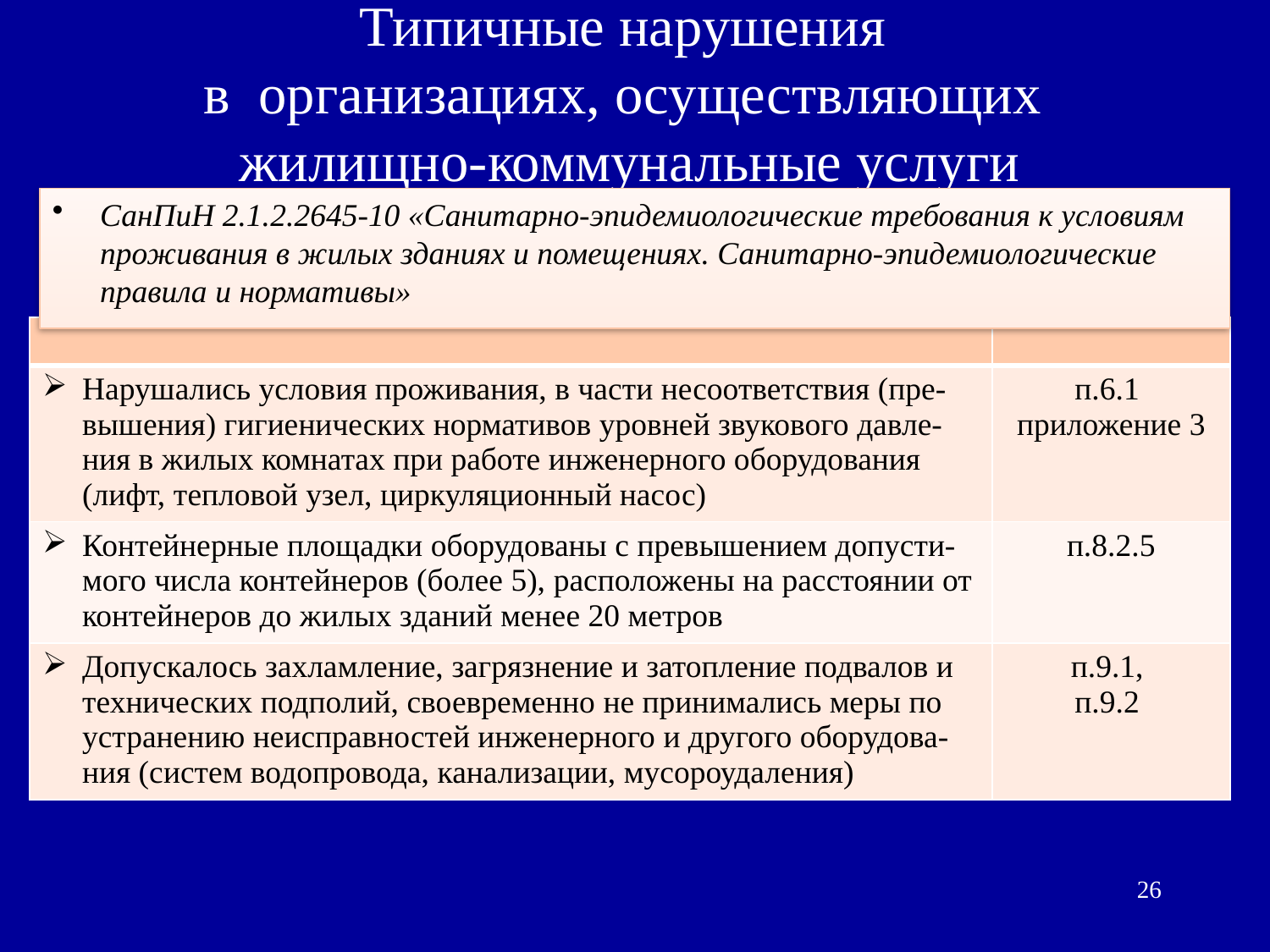

# Типичные нарушения в  организациях, осуществляющих жилищно-коммунальные услуги
СанПиН 2.1.2.2645-10 «Санитарно-эпидемиологические требования к условиям проживания в жилых зданиях и помещениях. Санитарно-эпидемиологические правила и нормативы»
|  |  |
| --- | --- |
| Нарушались условия проживания, в части несоответствия (пре-вышения) гигиенических нормативов уровней звукового давле-ния в жилых комнатах при работе инженерного оборудования (лифт, тепловой узел, циркуляционный насос) | п.6.1 приложение 3 |
| Контейнерные площадки оборудованы с превышением допусти-мого числа контейнеров (более 5), расположены на расстоянии от контейнеров до жилых зданий менее 20 метров | п.8.2.5 |
| Допускалось захламление, загрязнение и затопление подвалов и технических подполий, своевременно не принимались меры по устранению неисправностей инженерного и другого оборудова-ния (систем водопровода, канализации, мусороудаления) | п.9.1, п.9.2 |
26